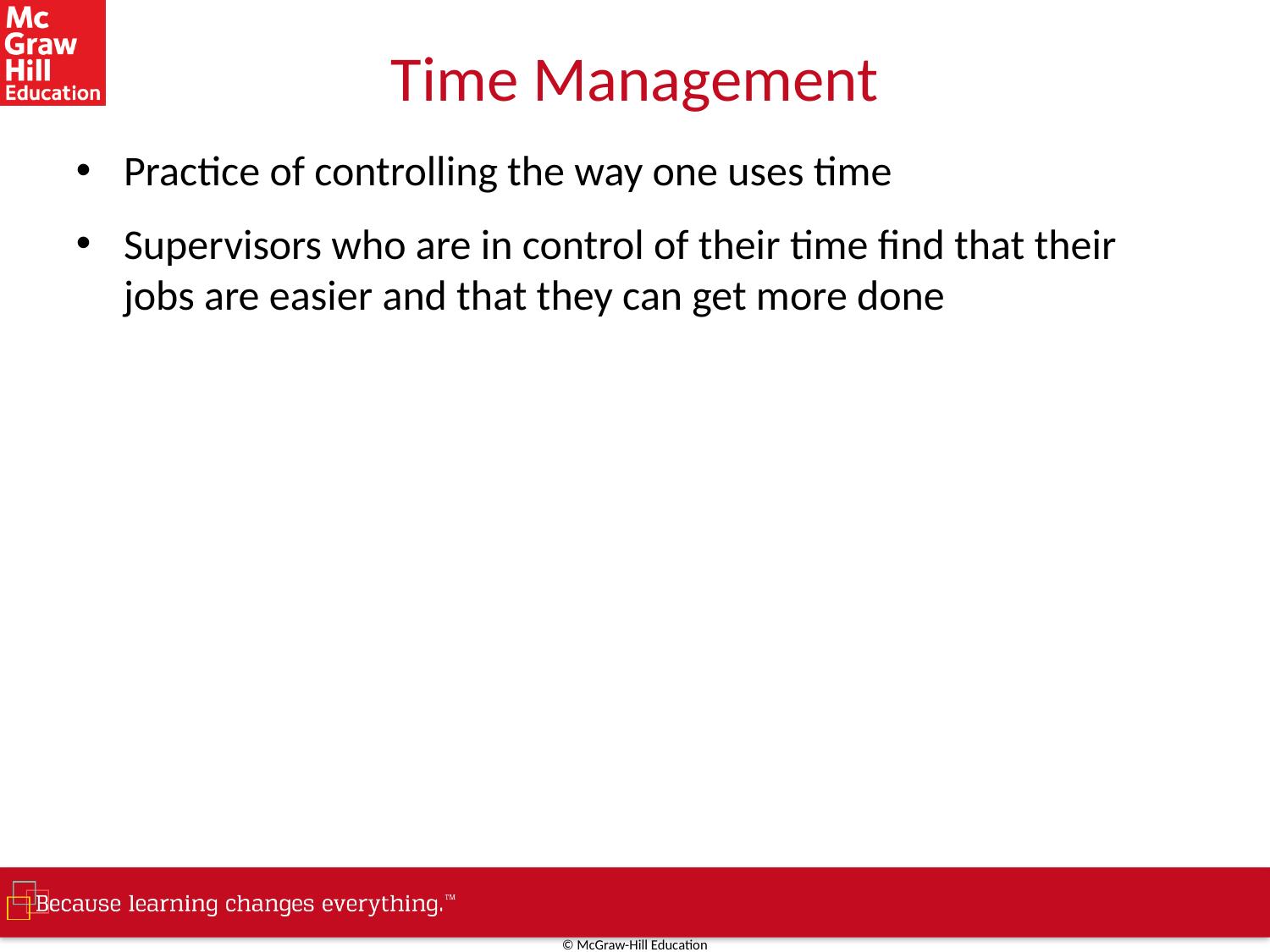

# Time Management
Practice of controlling the way one uses time
Supervisors who are in control of their time find that their jobs are easier and that they can get more done